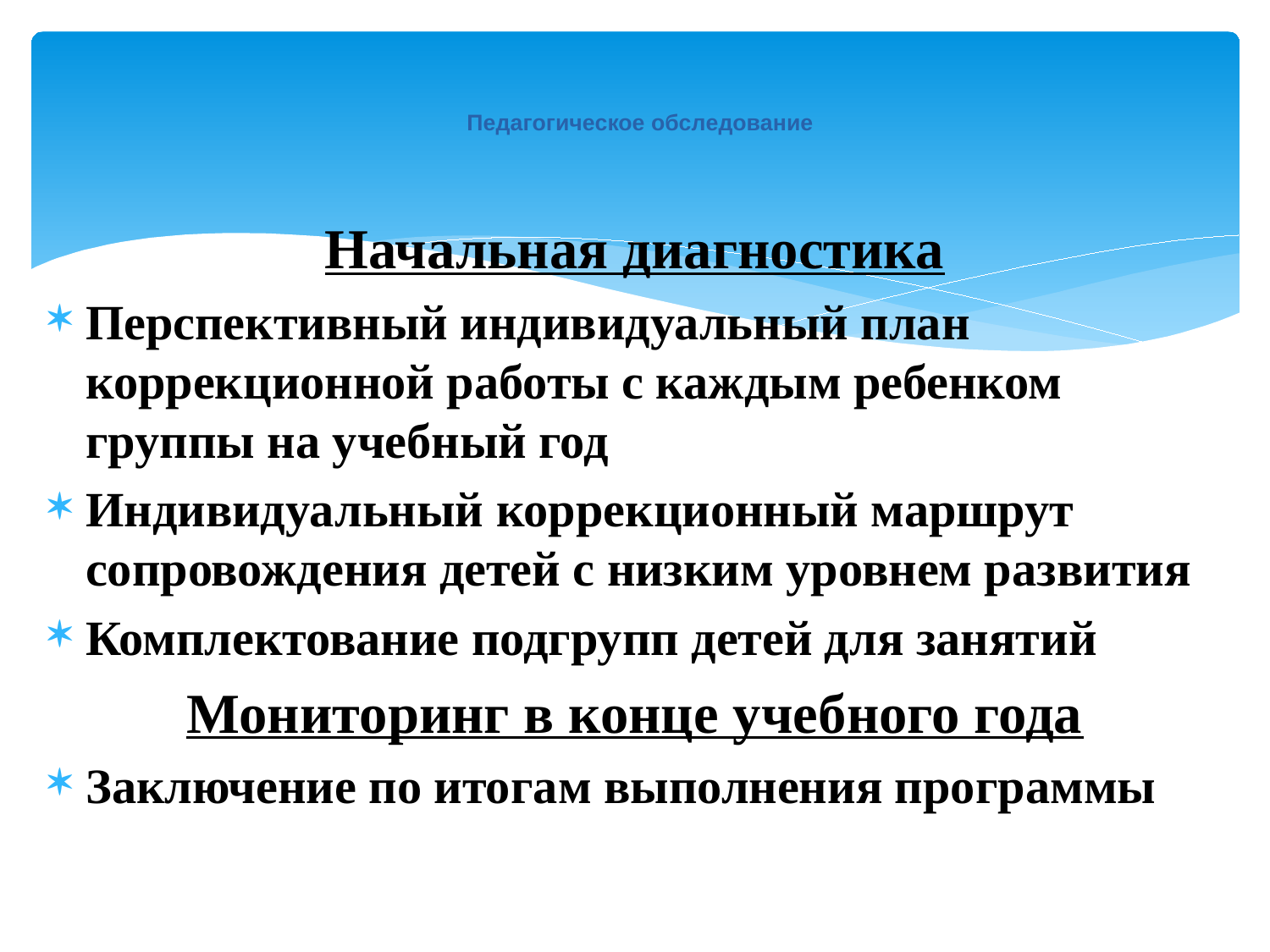

# Педагогическое обследование
Начальная диагностика
Перспективный индивидуальный план коррекционной работы с каждым ребенком группы на учебный год
Индивидуальный коррекционный маршрут сопровождения детей с низким уровнем развития
Комплектование подгрупп детей для занятий
Мониторинг в конце учебного года
Заключение по итогам выполнения программы